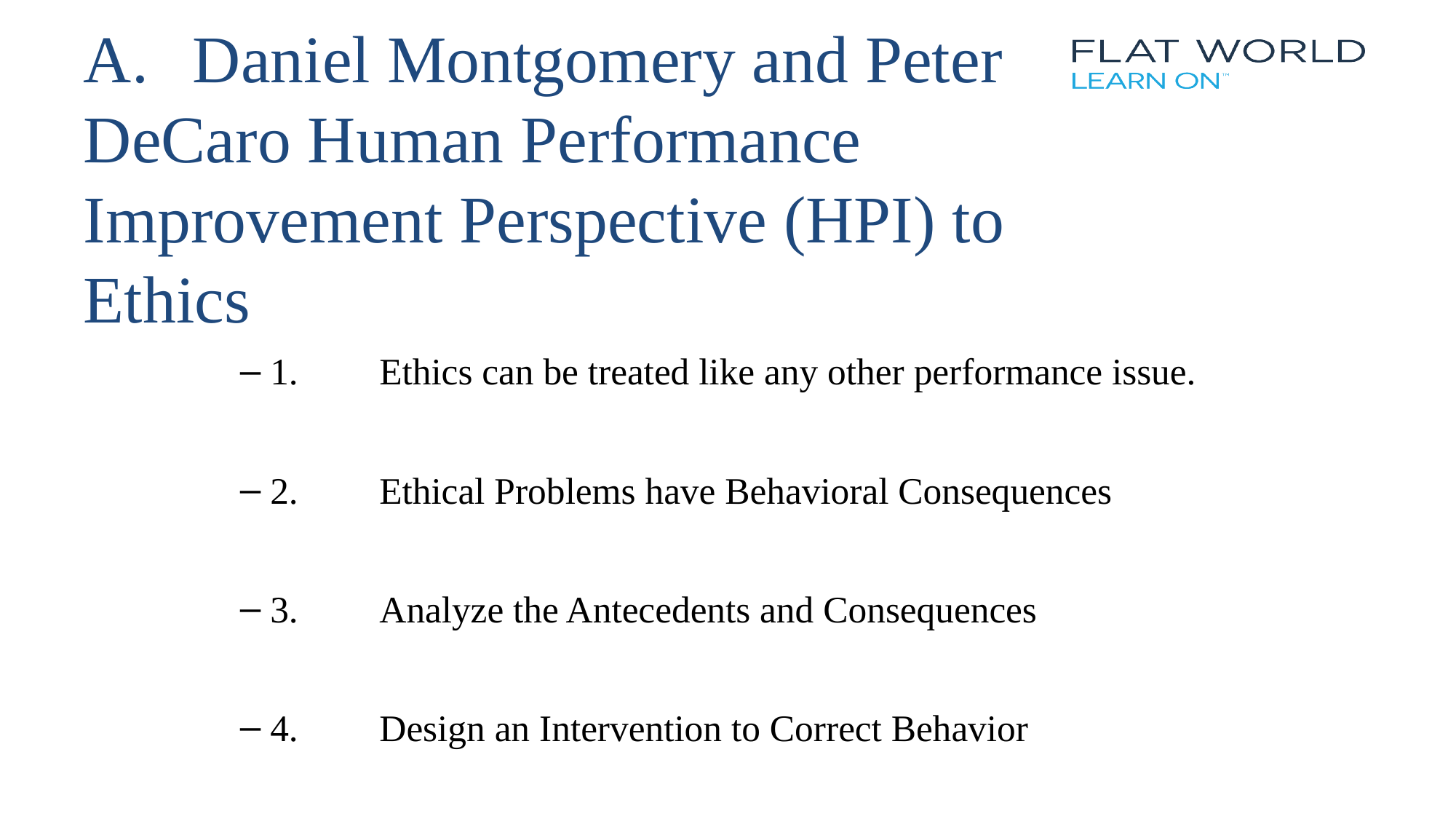

# A.	Daniel Montgomery and Peter DeCaro Human Performance Improvement Perspective (HPI) to Ethics
1.	Ethics can be treated like any other performance issue.

2.	Ethical Problems have Behavioral Consequences

3.	Analyze the Antecedents and Consequences

4.	Design an Intervention to Correct Behavior